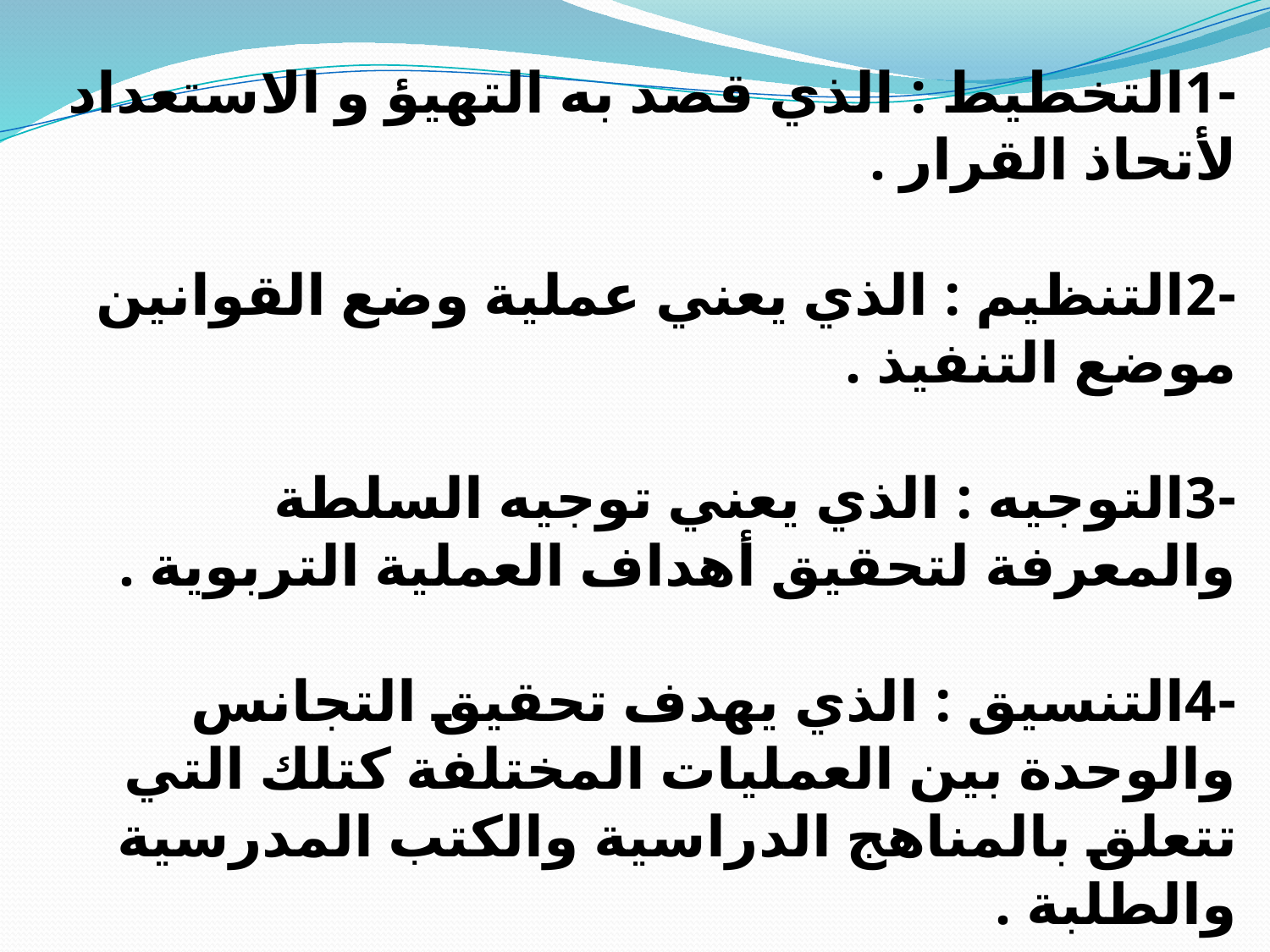

-1التخطيط : الذي قصد به التهيؤ و الاستعداد لأتحاذ القرار .

-2التنظيم : الذي يعني عملية وضع القوانين موضع التنفيذ .

-3التوجيه : الذي يعني توجيه السلطة والمعرفة لتحقيق أهداف العملية التربوية .

-4التنسيق : الذي يهدف تحقيق التجانس والوحدة بين العمليات المختلفة كتلك التي تتعلق بالمناهج الدراسية والكتب المدرسية والطلبة .

-5الرقابة : التي تعني التحكم بالقوى المختلفة والسيطرة من أجل تحقيق الأهداف (1) و(2) و(3)